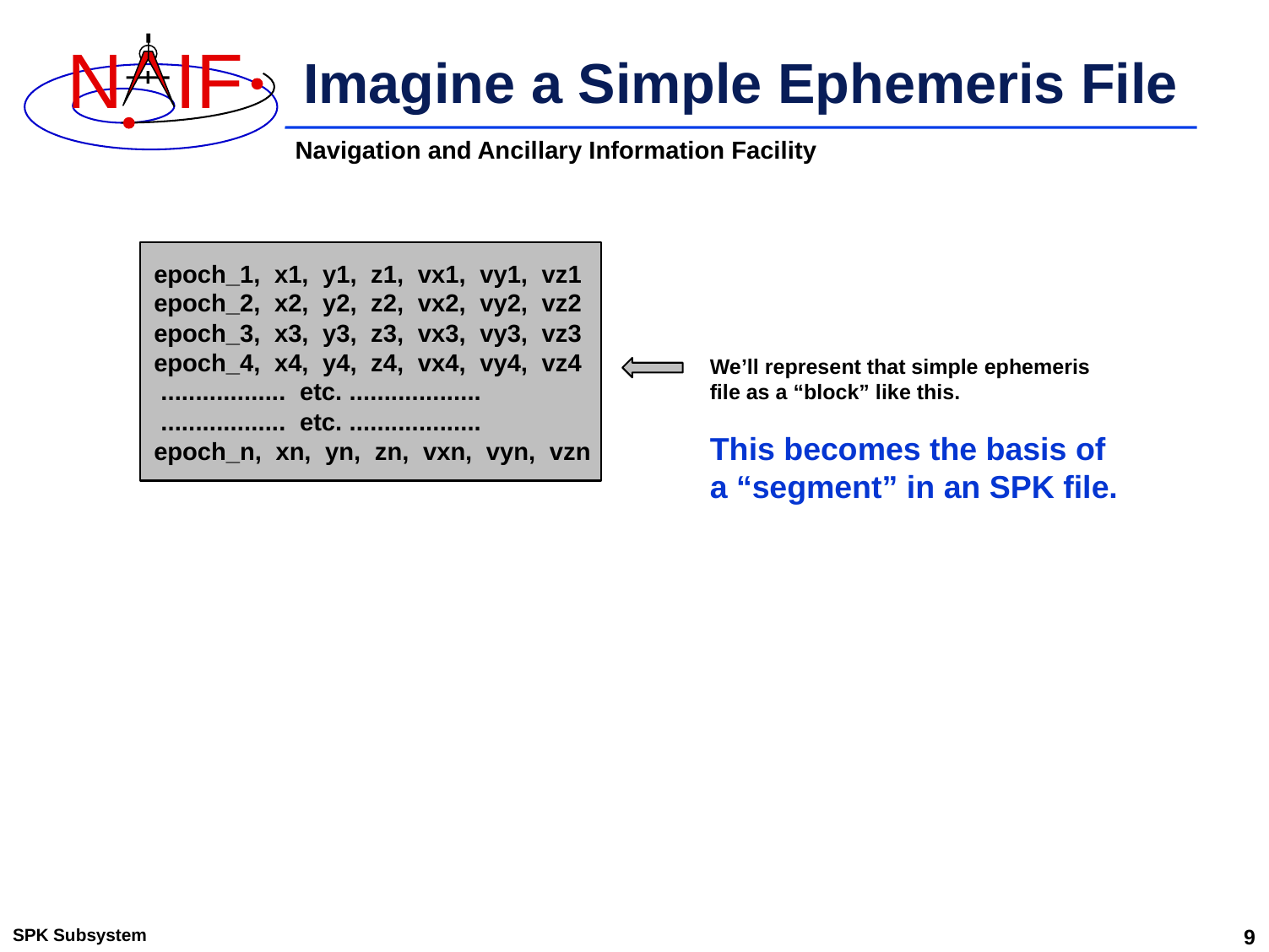

# Imagine a Simple Ephemeris File

epoch_1,  x1,  y1,  z1,  vx1,  vy1,  vz1
epoch_2,  x2,  y2,  z2,  vx2,  vy2,  vz2
epoch_3,  x3,  y3,  z3,  vx3,  vy3,  vz3
epoch_4,  x4,  y4,  z4,  vx4,  vy4,  vz4
 ..................  etc. ...................
 ..................  etc. ...................
epoch_n,  xn,  yn,  zn,  vxn,  vyn,  vzn
We’ll represent that simple ephemeris file as a “block” like this.

This becomes the basis of a “segment” in an SPK file.

SPK Subsystem
9